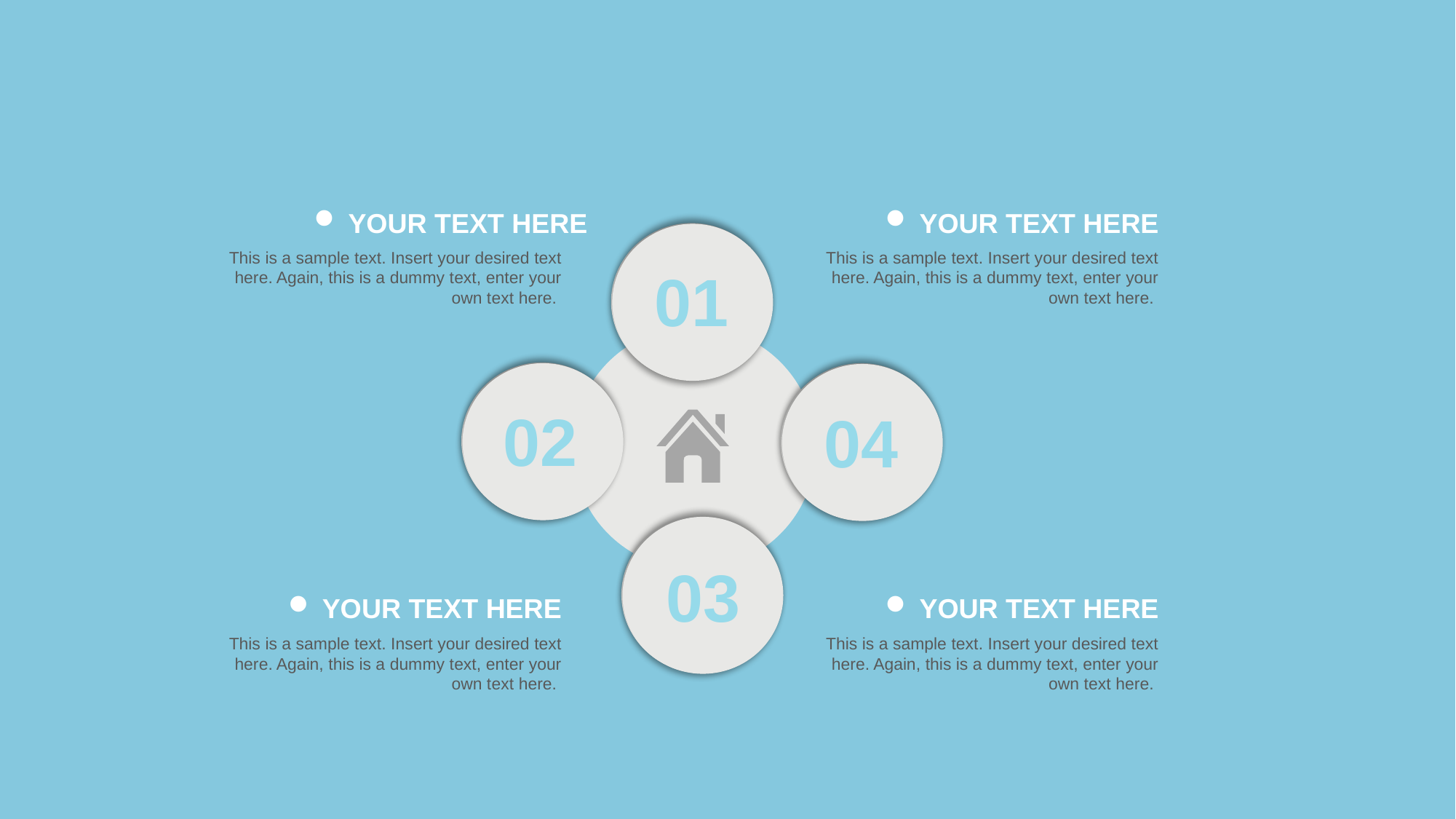

YOUR TEXT HERE
YOUR TEXT HERE

01
This is a sample text. Insert your desired text here. Again, this is a dummy text, enter your own text here.
This is a sample text. Insert your desired text here. Again, this is a dummy text, enter your own text here.

02

04

03
YOUR TEXT HERE
YOUR TEXT HERE
This is a sample text. Insert your desired text here. Again, this is a dummy text, enter your own text here.
This is a sample text. Insert your desired text here. Again, this is a dummy text, enter your own text here.